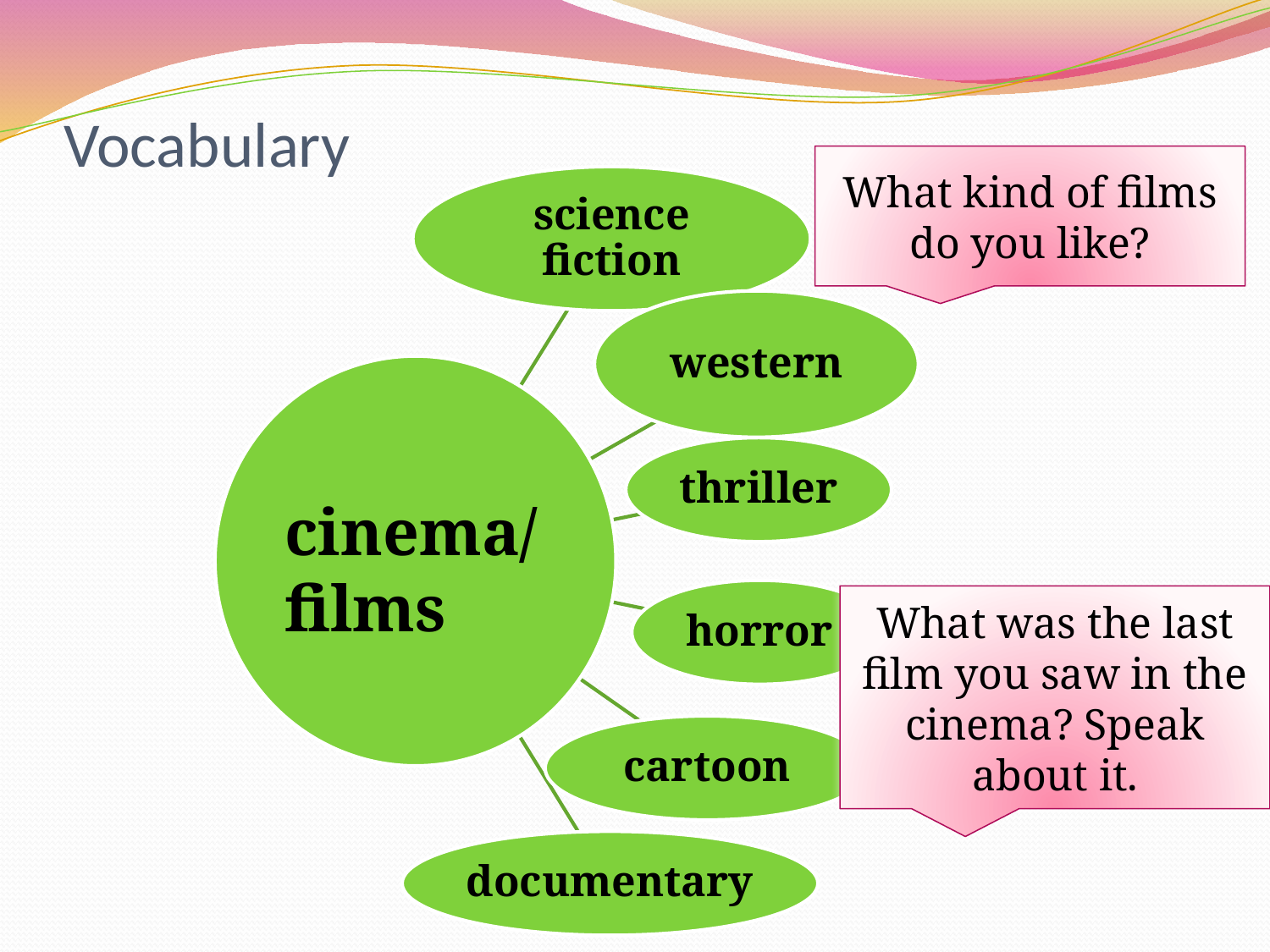

# Vocabulary
What kind of films do you like?
science fiction
western
thriller
horror
cartoon
documentary
cinema/
films

What was the last film you saw in the cinema? Speak about it.